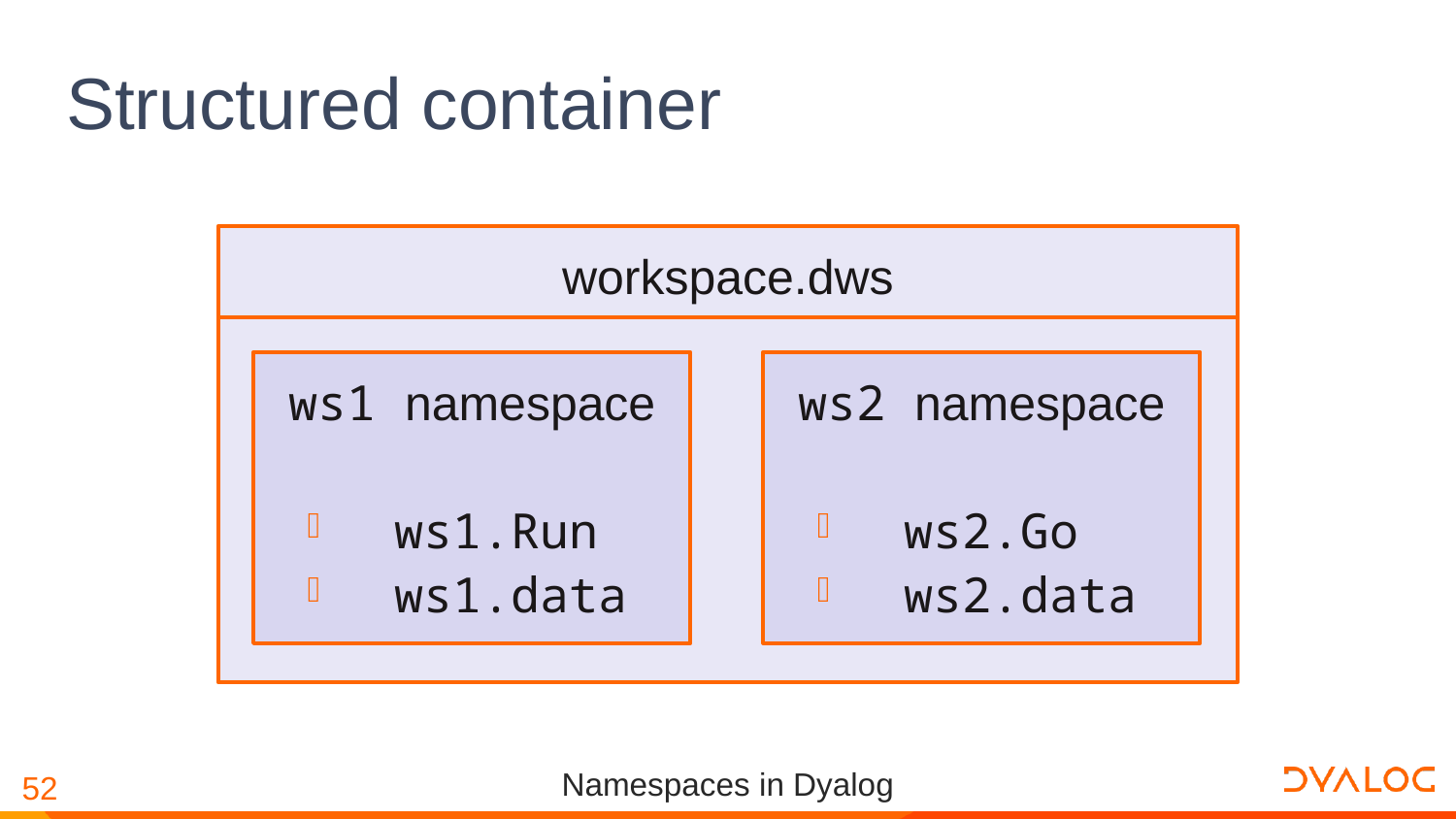

# Structured container
workspace.dws
ws1 namespace

 ws1.Run
 ws1.data
ws2 namespace

 ws2.Go
 ws2.data